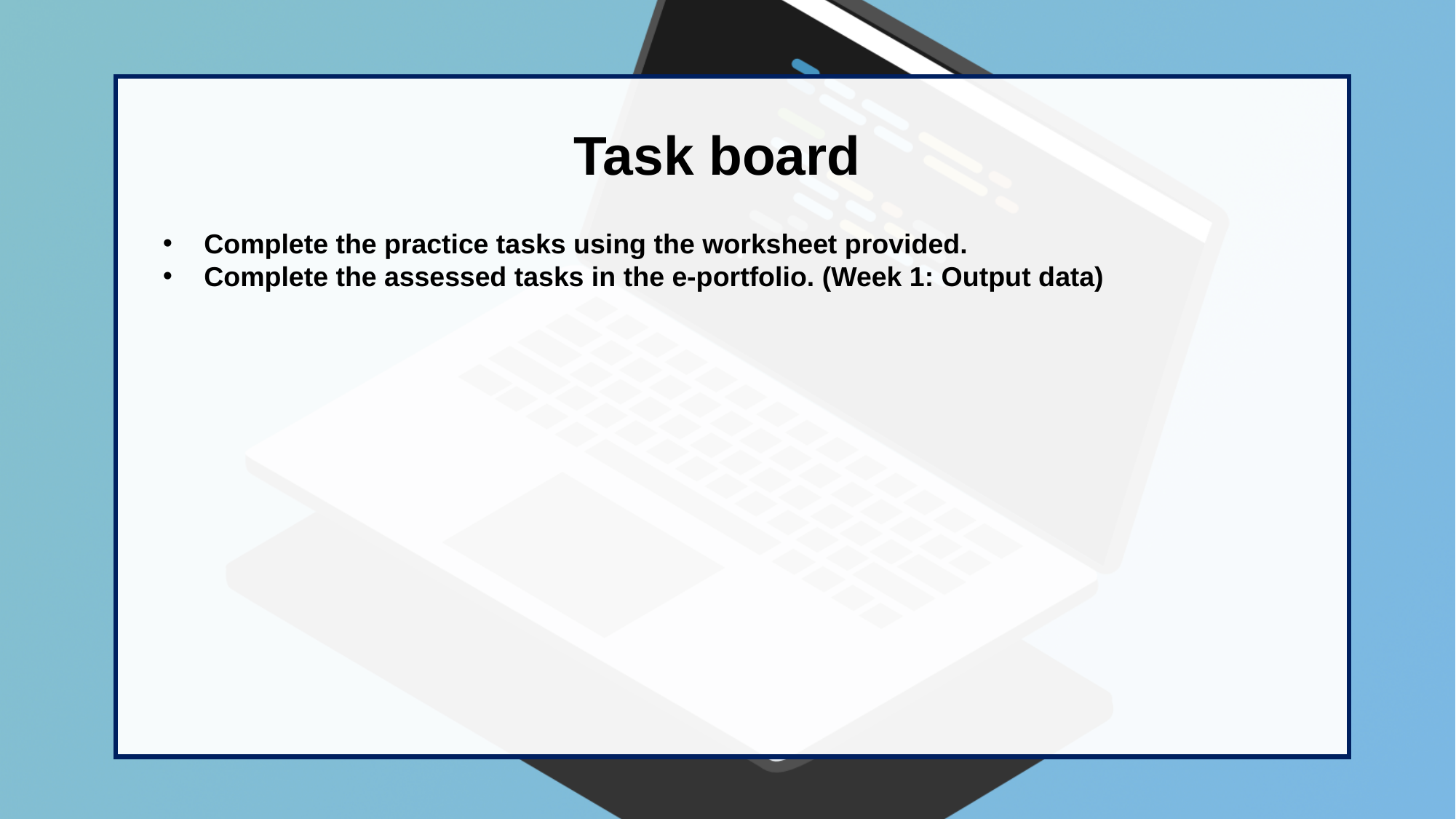

Task board
Complete the practice tasks using the worksheet provided.
Complete the assessed tasks in the e-portfolio. (Week 1: Output data)